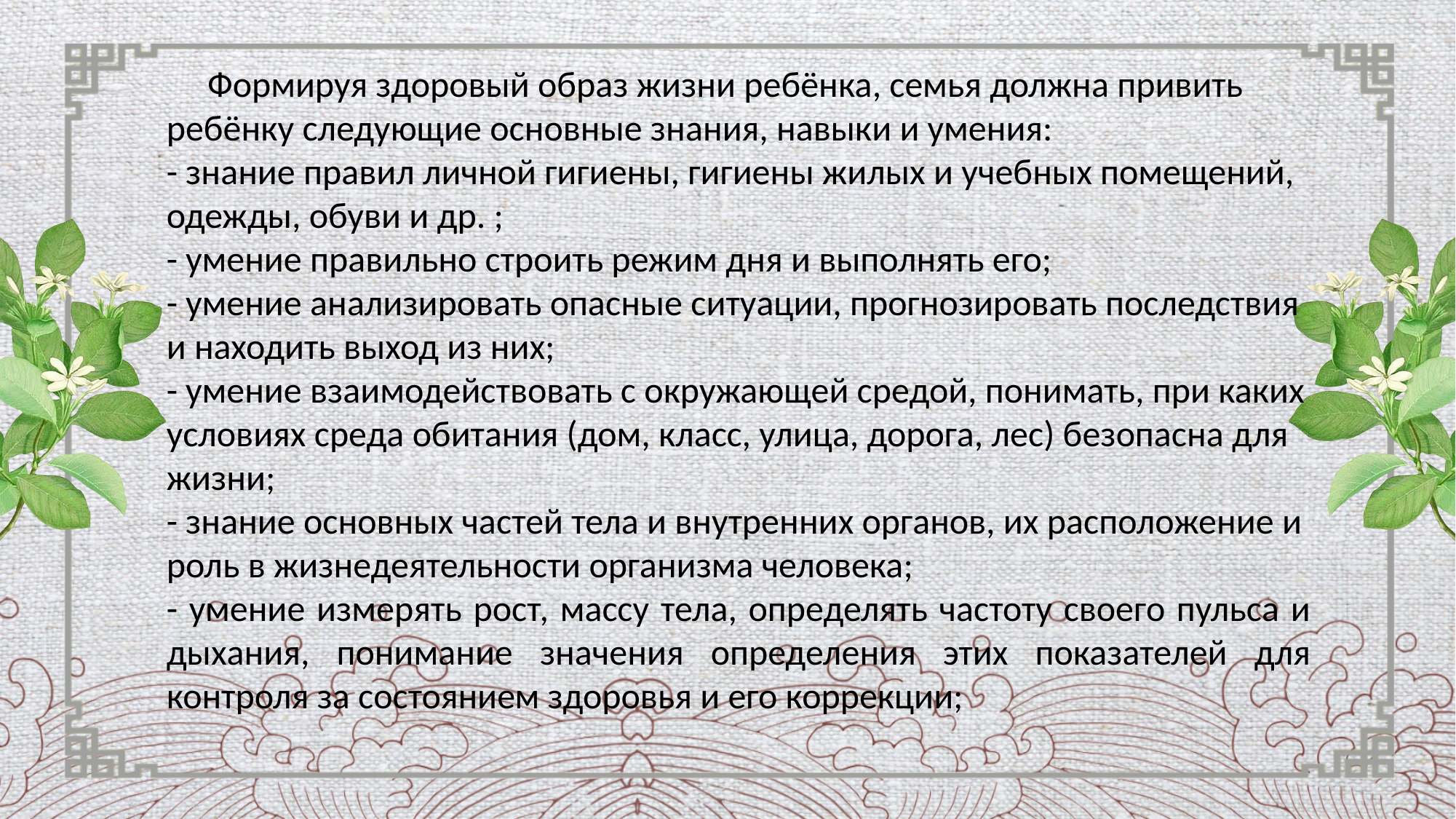

Формируя здоровый образ жизни ребёнка, семья должна привить ребёнку следующие основные знания, навыки и умения:- знание правил личной гигиены, гигиены жилых и учебных помещений, одежды, обуви и др. ;- умение правильно строить режим дня и выполнять его;- умение анализировать опасные ситуации, прогнозировать последствия и находить выход из них;- умение взаимодействовать с окружающей средой, понимать, при каких условиях среда обитания (дом, класс, улица, дорога, лес) безопасна для жизни;- знание основных частей тела и внутренних органов, их расположение и роль в жизнедеятельности организма человека;- умение измерять рост, массу тела, определять частоту своего пульса и дыхания, понимание значения определения этих показателей для контроля за состоянием здоровья и его коррекции;